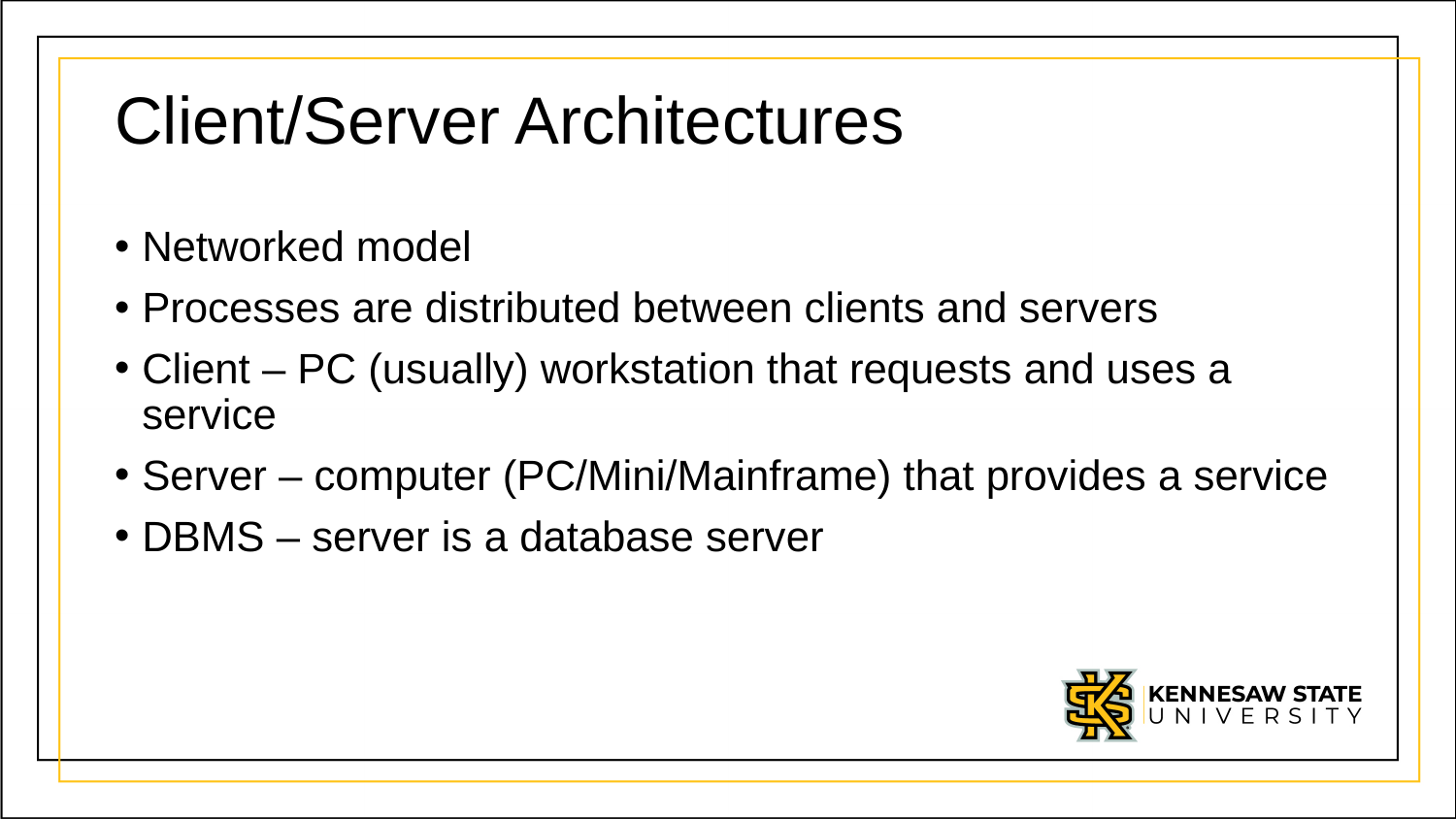

# Client/Server Architectures
Networked model
Processes are distributed between clients and servers
Client – PC (usually) workstation that requests and uses a service
Server – computer (PC/Mini/Mainframe) that provides a service
DBMS – server is a database server